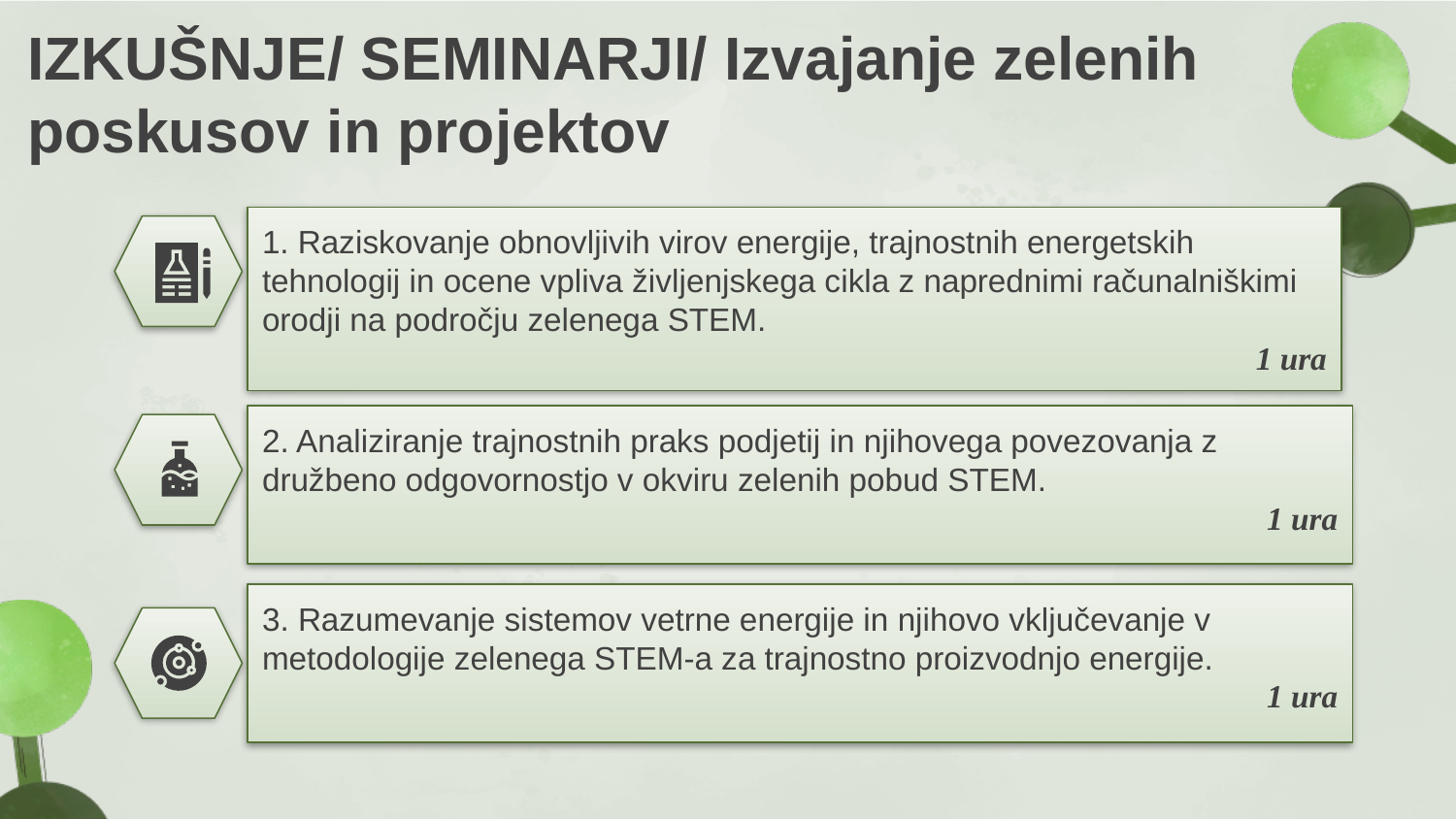

# IZKUŠNJE/ SEMINARJI/ Izvajanje zelenih poskusov in projektov
1. Raziskovanje obnovljivih virov energije, trajnostnih energetskih tehnologij in ocene vpliva življenjskega cikla z naprednimi računalniškimi orodji na področju zelenega STEM.
1 ura

2. Analiziranje trajnostnih praks podjetij in njihovega povezovanja z družbeno odgovornostjo v okviru zelenih pobud STEM.
1 ura

3. Razumevanje sistemov vetrne energije in njihovo vključevanje v metodologije zelenega STEM-a za trajnostno proizvodnjo energije.
1 ura